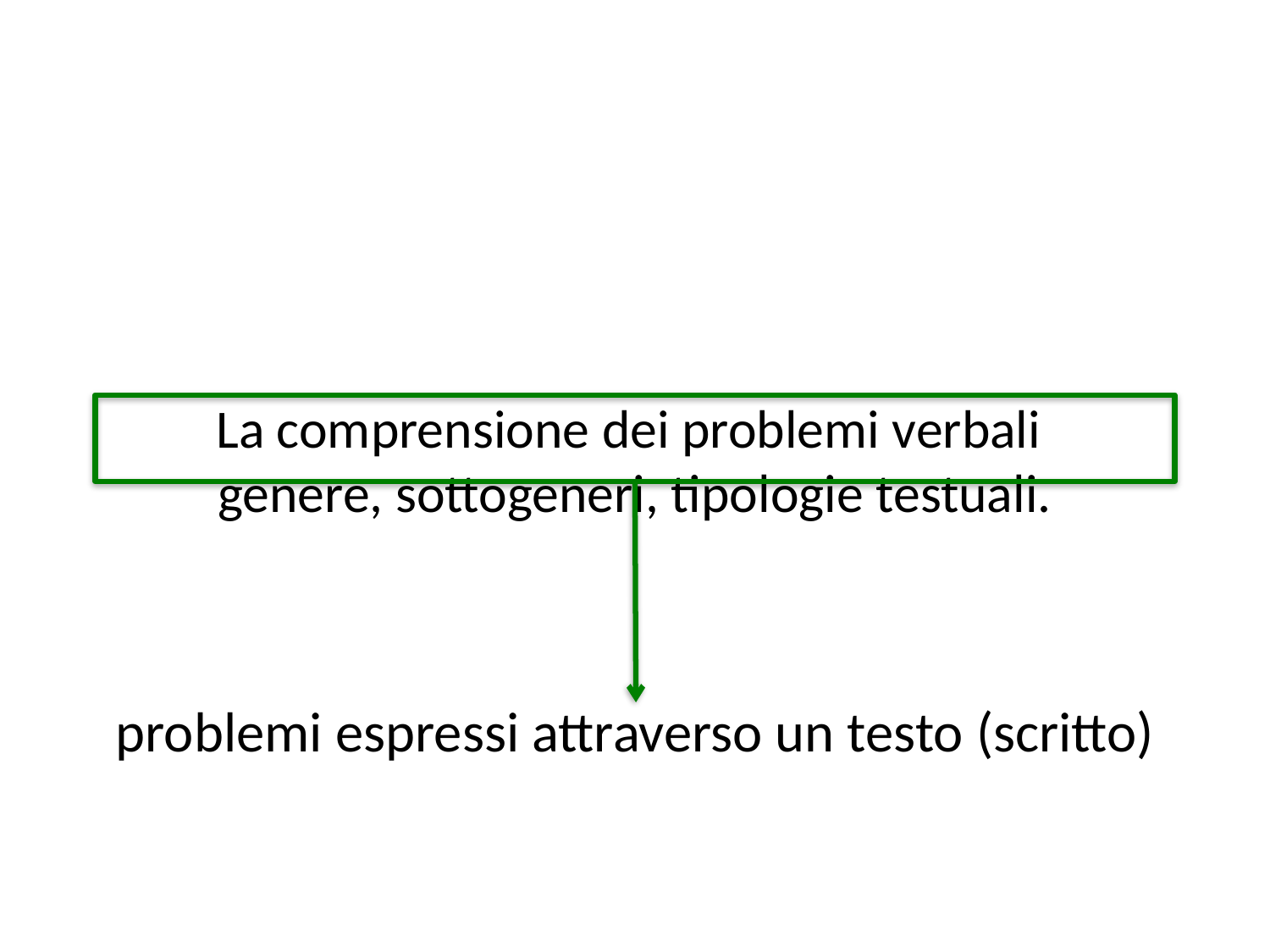

# La comprensione dei problemi verbali genere, sottogeneri, tipologie testuali.

problemi espressi attraverso un testo (scritto)